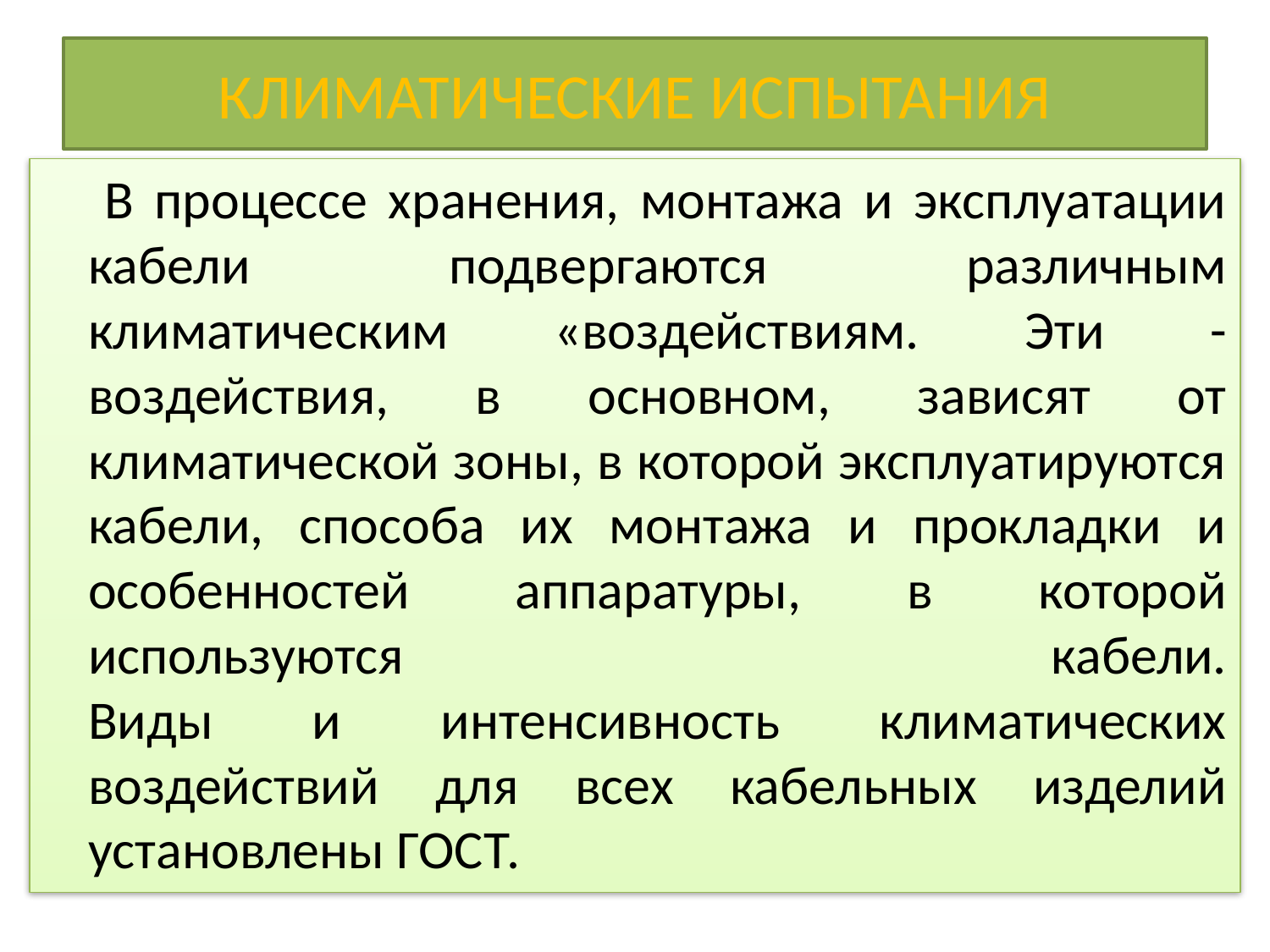

# КЛИМАТИЧЕСКИЕ ИСПЫТАНИЯ
   В процессе хранения, монтажа и эксплуатации кабели подвергаются различным климатическим «воздействиям. Эти -воздействия, в основном, зависят от климатической зоны, в которой эксплуатируются кабели, способа их монтажа и прокладки и особенностей аппаратуры, в которой используются кабели.
Виды и интенсивность климатических воздействий для всех кабельных изделий установлены ГОСТ.